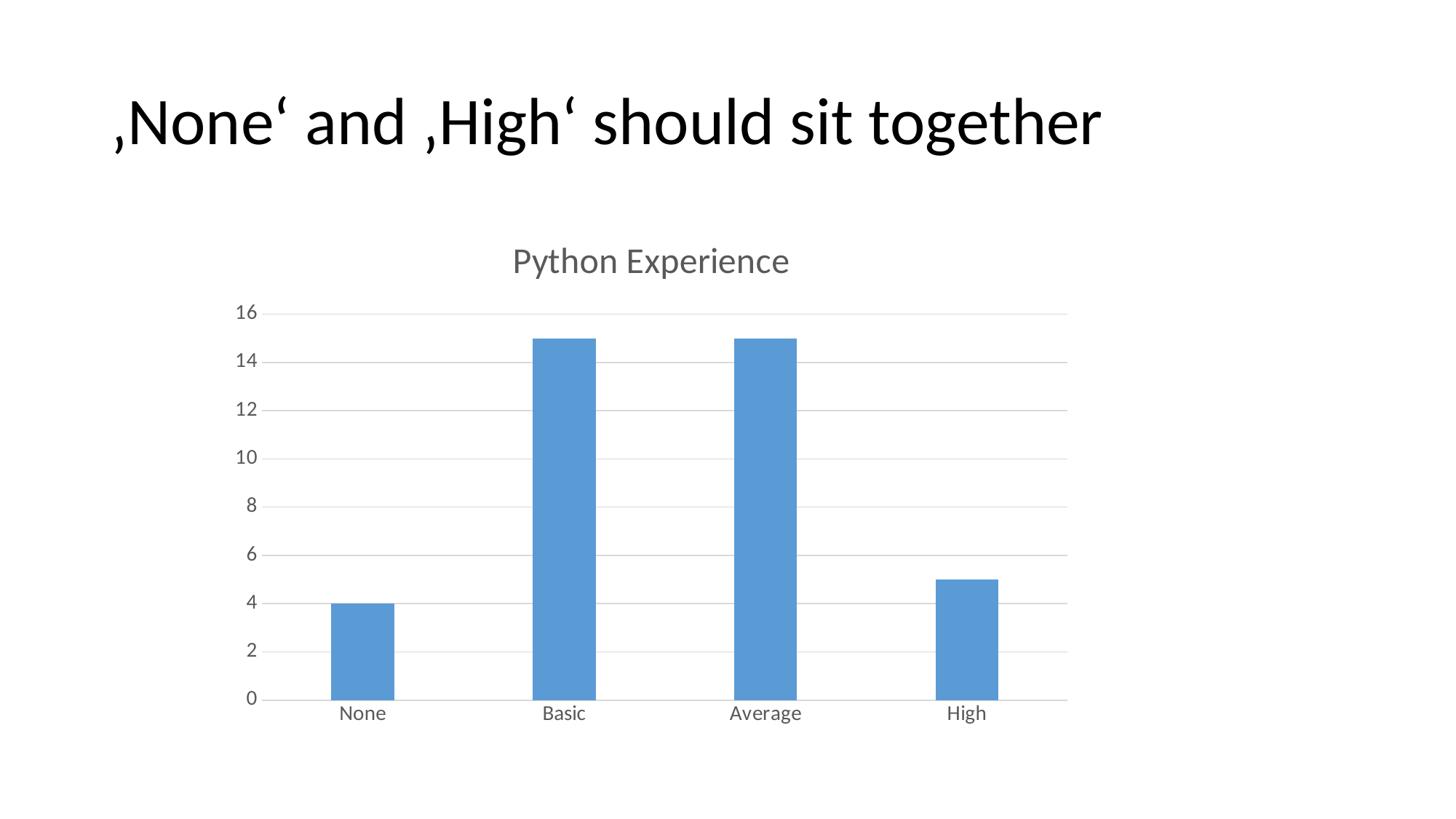

# ‚None‘ and ‚High‘ should sit together

### Chart: Python Experience

| Category | Counts |
|---|---|
| None | 4.0 |
| Basic | 15.0 |
| Average | 15.0 |
| High | 5.0 |